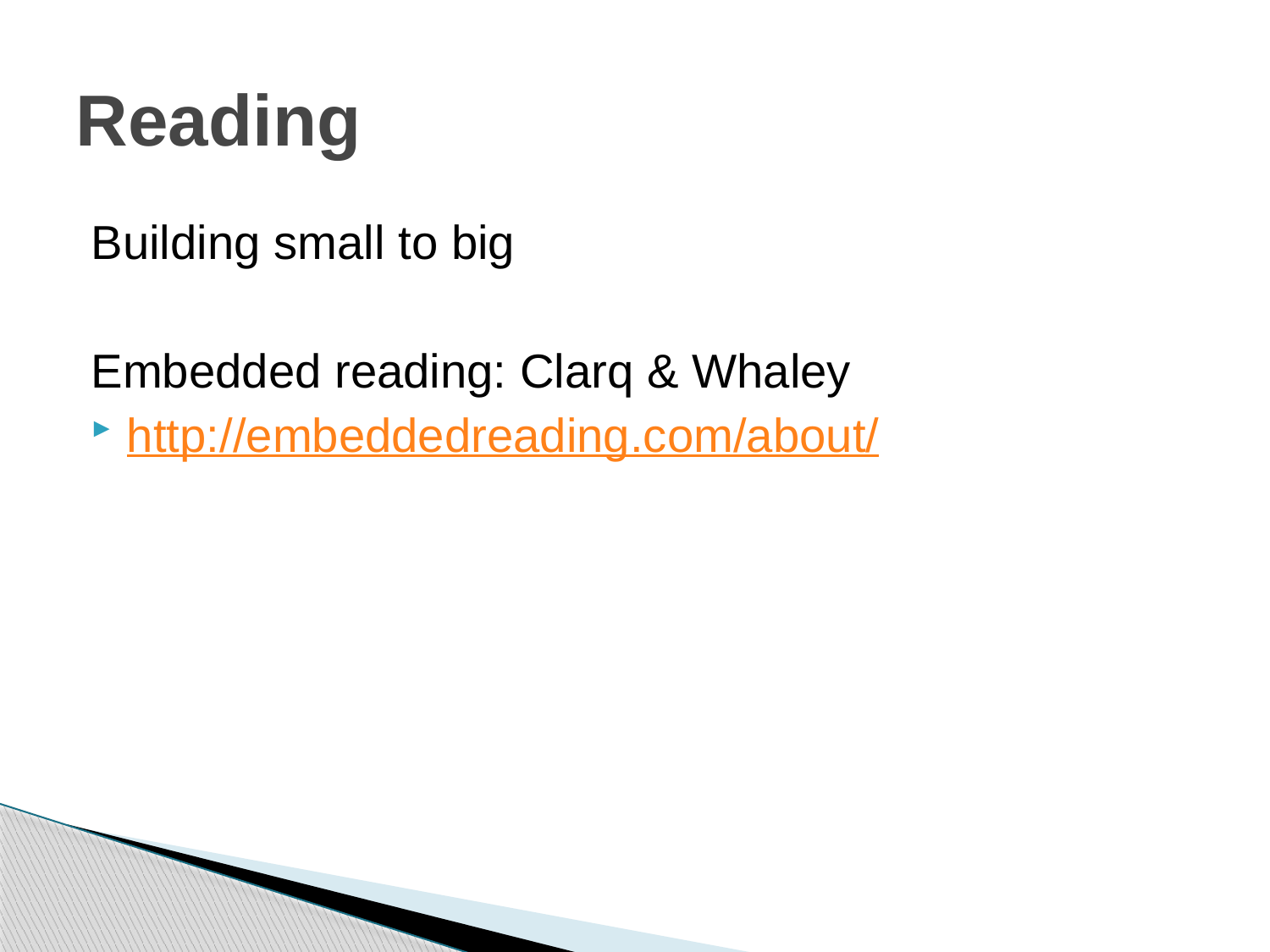

# Reading
Building small to big

Embedded reading: Clarq & Whaley
http://embeddedreading.com/about/